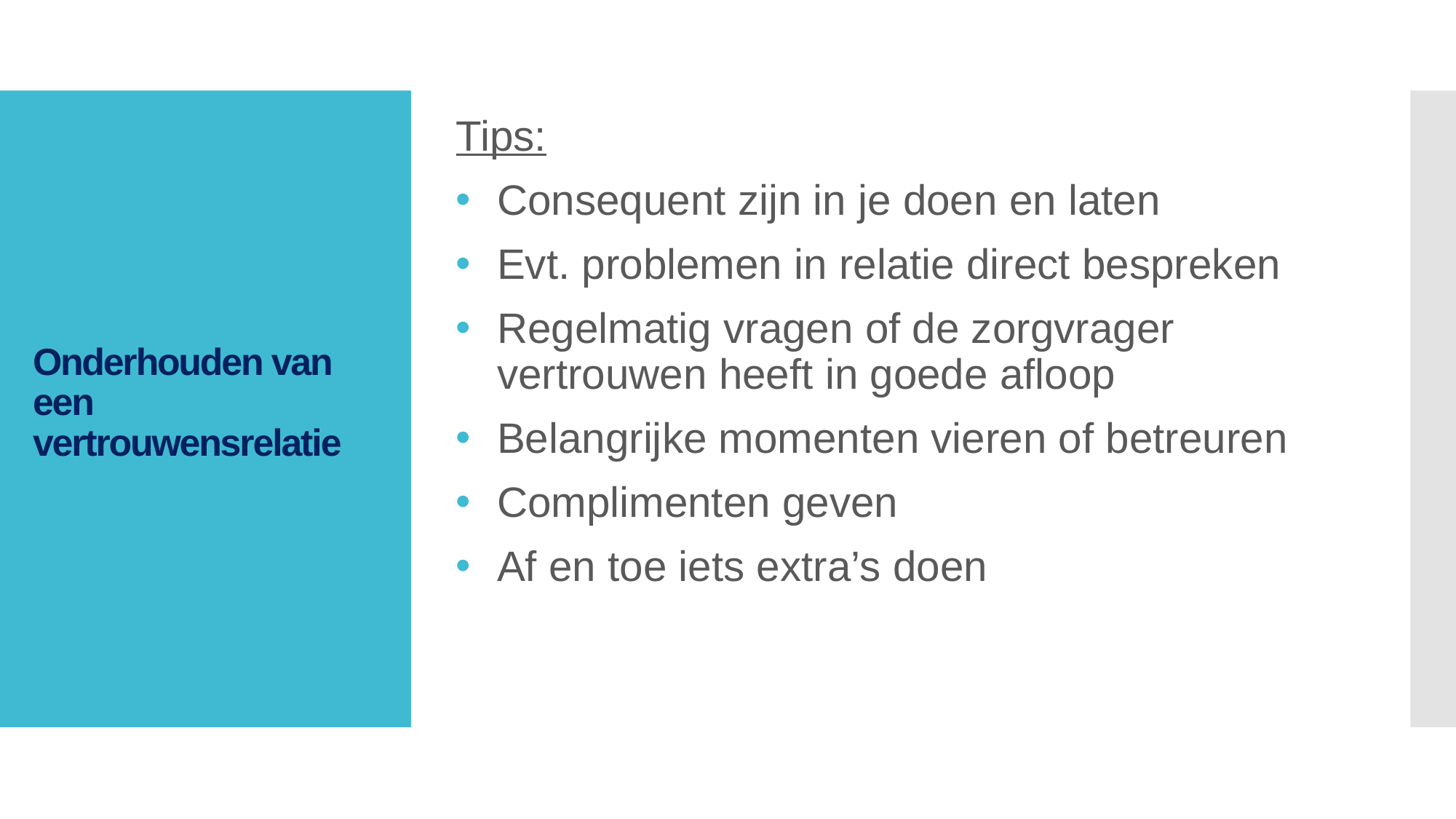

Tips:
Consequent zijn in je doen en laten
Evt. problemen in relatie direct bespreken
Regelmatig vragen of de zorgvrager vertrouwen heeft in goede afloop
Belangrijke momenten vieren of betreuren
Complimenten geven
Af en toe iets extra’s doen
# Onderhouden van een vertrouwensrelatie